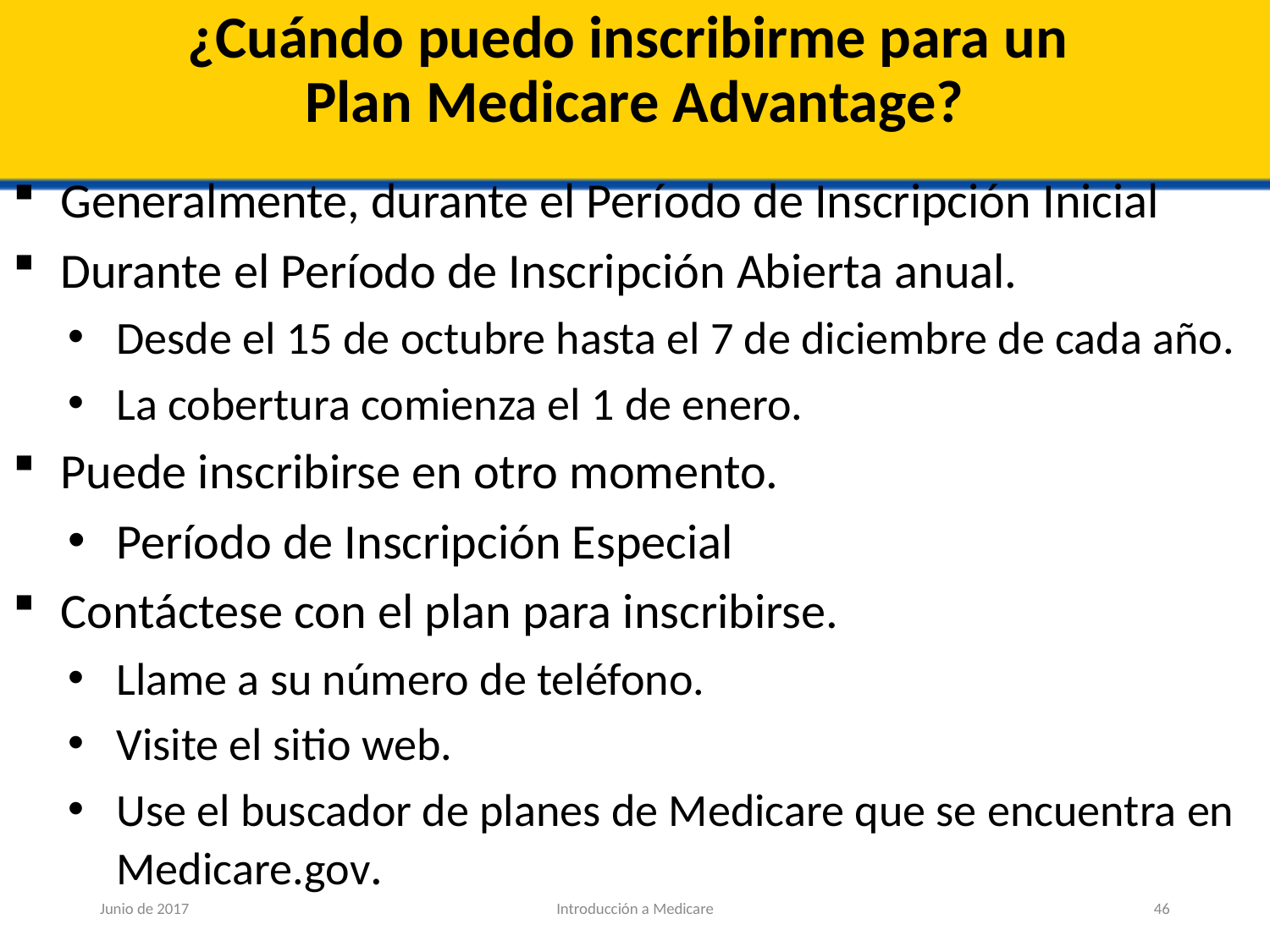

# ¿Cuándo puedo inscribirme para un Plan Medicare Advantage?
Generalmente, durante el Período de Inscripción Inicial
Durante el Período de Inscripción Abierta anual.
Desde el 15 de octubre hasta el 7 de diciembre de cada año.
La cobertura comienza el 1 de enero.
Puede inscribirse en otro momento.
Período de Inscripción Especial
Contáctese con el plan para inscribirse.
Llame a su número de teléfono.
Visite el sitio web.
Use el buscador de planes de Medicare que se encuentra en Medicare.gov.

Junio de 2017
Introducción a Medicare
46